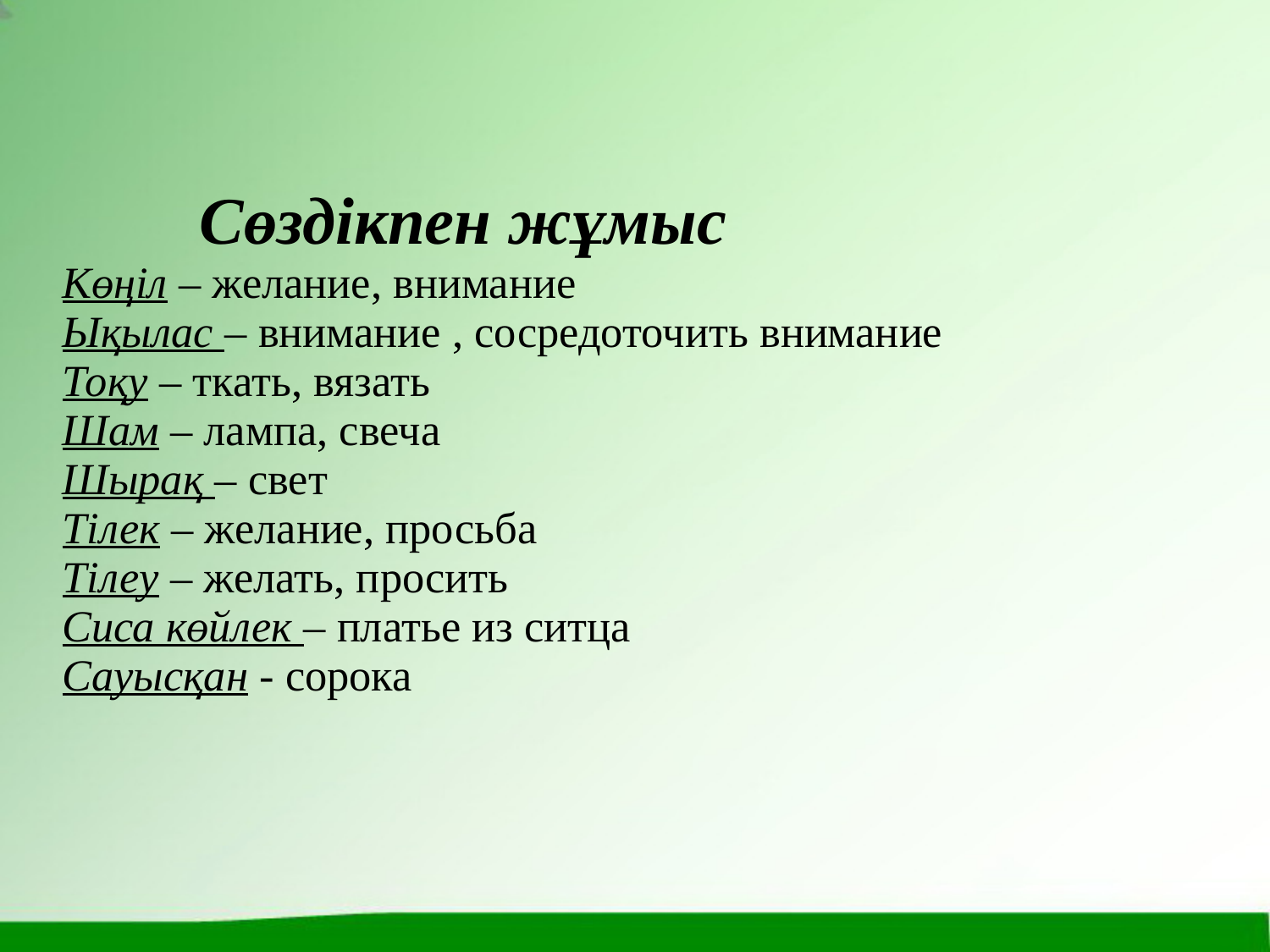

# Сөздікпен жұмыс Көңіл – желание, внимание Ықылас – внимание , сосредоточить внимание Тоқу – ткать, вязать Шам – лампа, свеча Шырақ – свет Тілек – желание, просьба Тілеу – желать, просить Сиса көйлек – платье из ситца Сауысқан - сорока